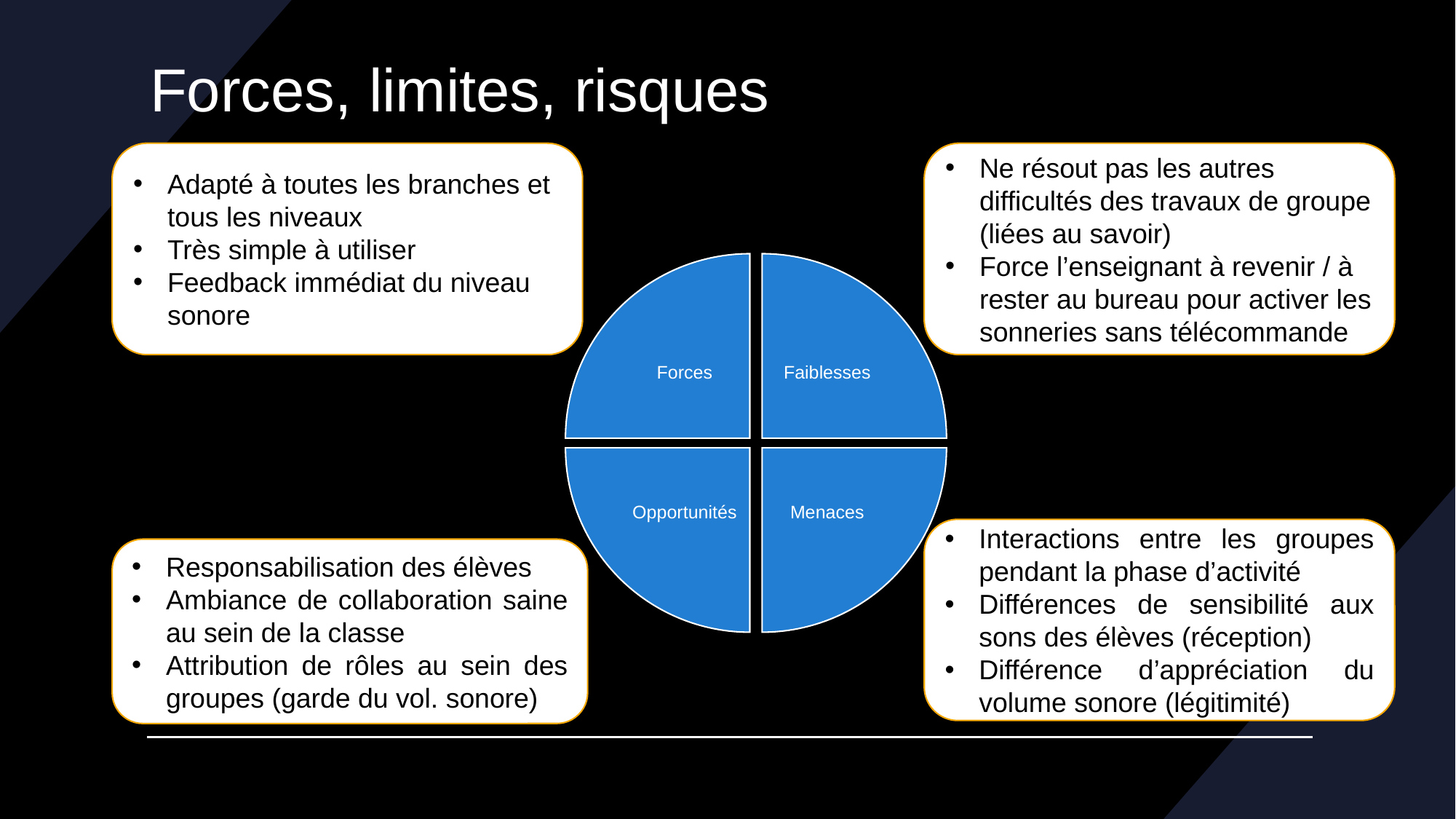

# Forces, limites, risques

Adapté à toutes les branches et tous les niveaux
Très simple à utiliser
Feedback immédiat du niveau sonore

Ne résout pas les autres difficultés des travaux de groupe (liées au savoir)
Force l’enseignant à revenir / à rester au bureau pour activer les sonneries sans télécommande

Faiblesses

Forces

Menaces

Opportunités
Interactions entre les groupes pendant la phase d’activité
Différences de sensibilité aux sons des élèves (réception)
Différence d’appréciation du volume sonore (légitimité)
Responsabilisation des élèves
Ambiance de collaboration saine au sein de la classe
Attribution de rôles au sein des groupes (garde du vol. sonore)